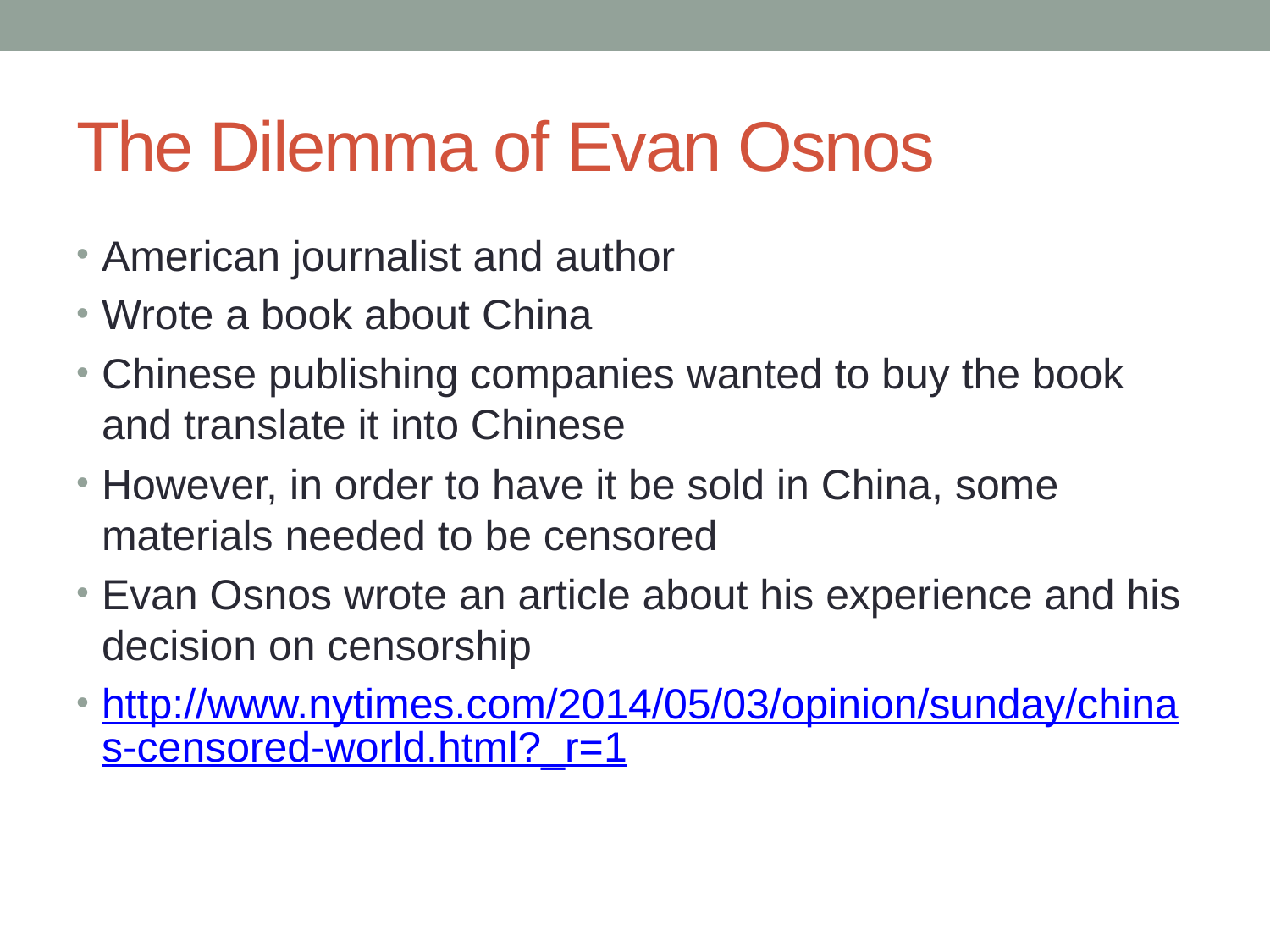

# The Dilemma of Evan Osnos
American journalist and author
Wrote a book about China
Chinese publishing companies wanted to buy the book and translate it into Chinese
However, in order to have it be sold in China, some materials needed to be censored
Evan Osnos wrote an article about his experience and his decision on censorship
http://www.nytimes.com/2014/05/03/opinion/sunday/chinas-censored-world.html?_r=1